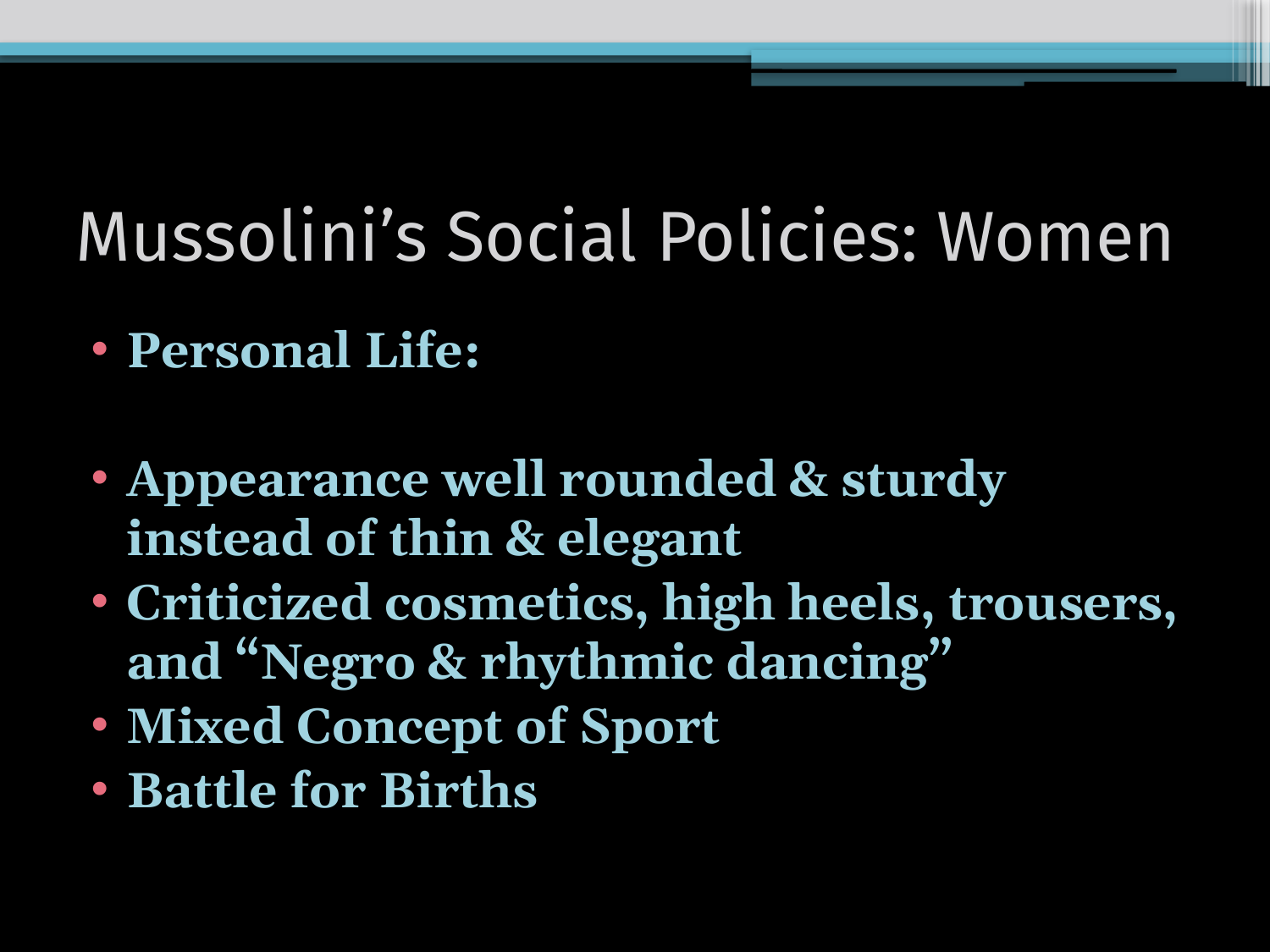

# Mussolini’s Social Policies: Women
Personal Life:

Appearance well rounded & sturdy instead of thin & elegant
Criticized cosmetics, high heels, trousers, and “Negro & rhythmic dancing”
Mixed Concept of Sport
Battle for Births